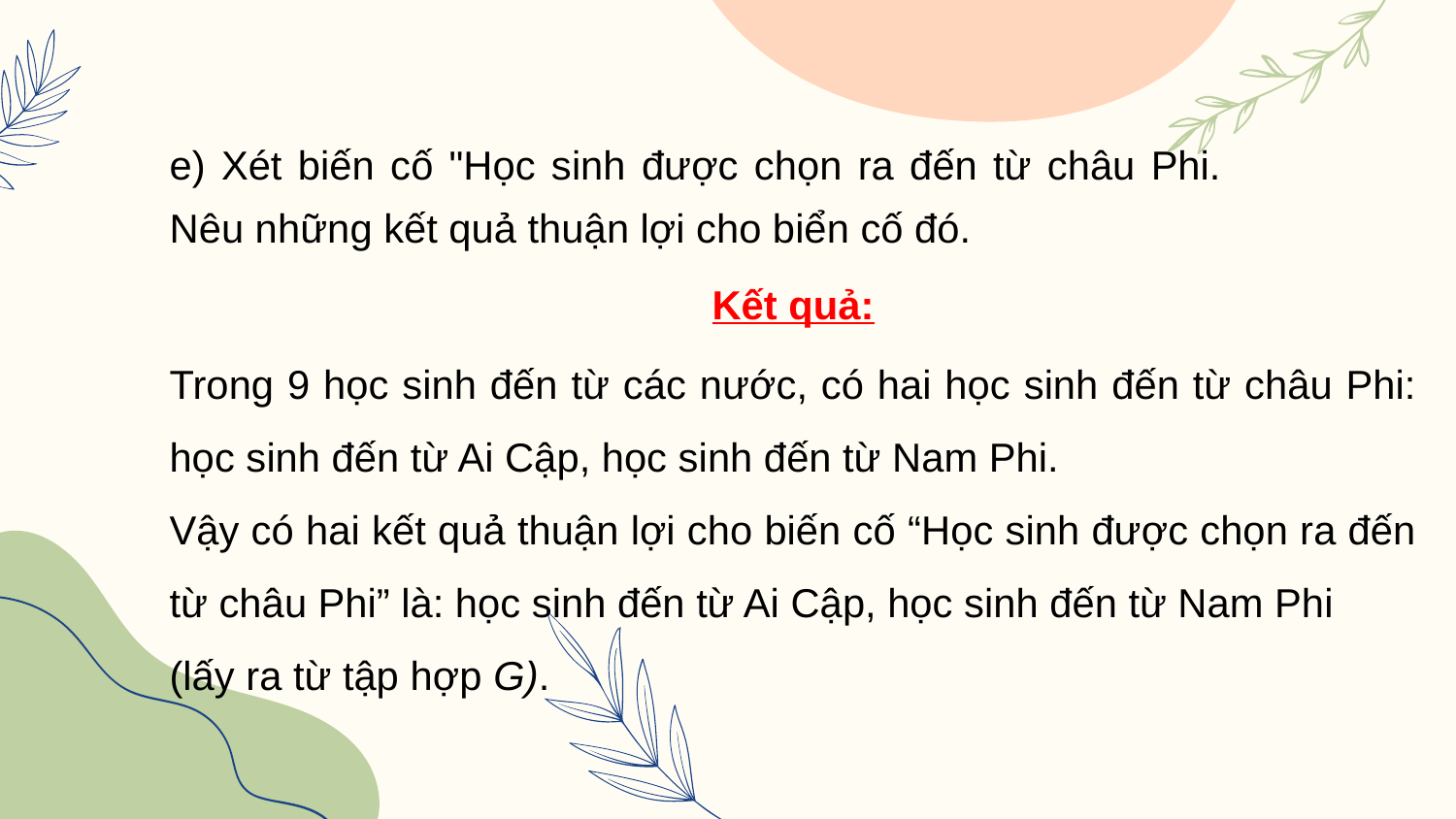

e) Xét biến cố "Học sinh được chọn ra đến từ châu Phi. Nêu những kết quả thuận lợi cho biển cố đó.
Kết quả:
Trong 9 học sinh đến từ các nước, có hai học sinh đến từ châu Phi: học sinh đến từ Ai Cập, học sinh đến từ Nam Phi.
Vậy có hai kết quả thuận lợi cho biến cố “Học sinh được chọn ra đến từ châu Phi” là: học sinh đến từ Ai Cập, học sinh đến từ Nam Phi
(lấy ra từ tập hợp G).